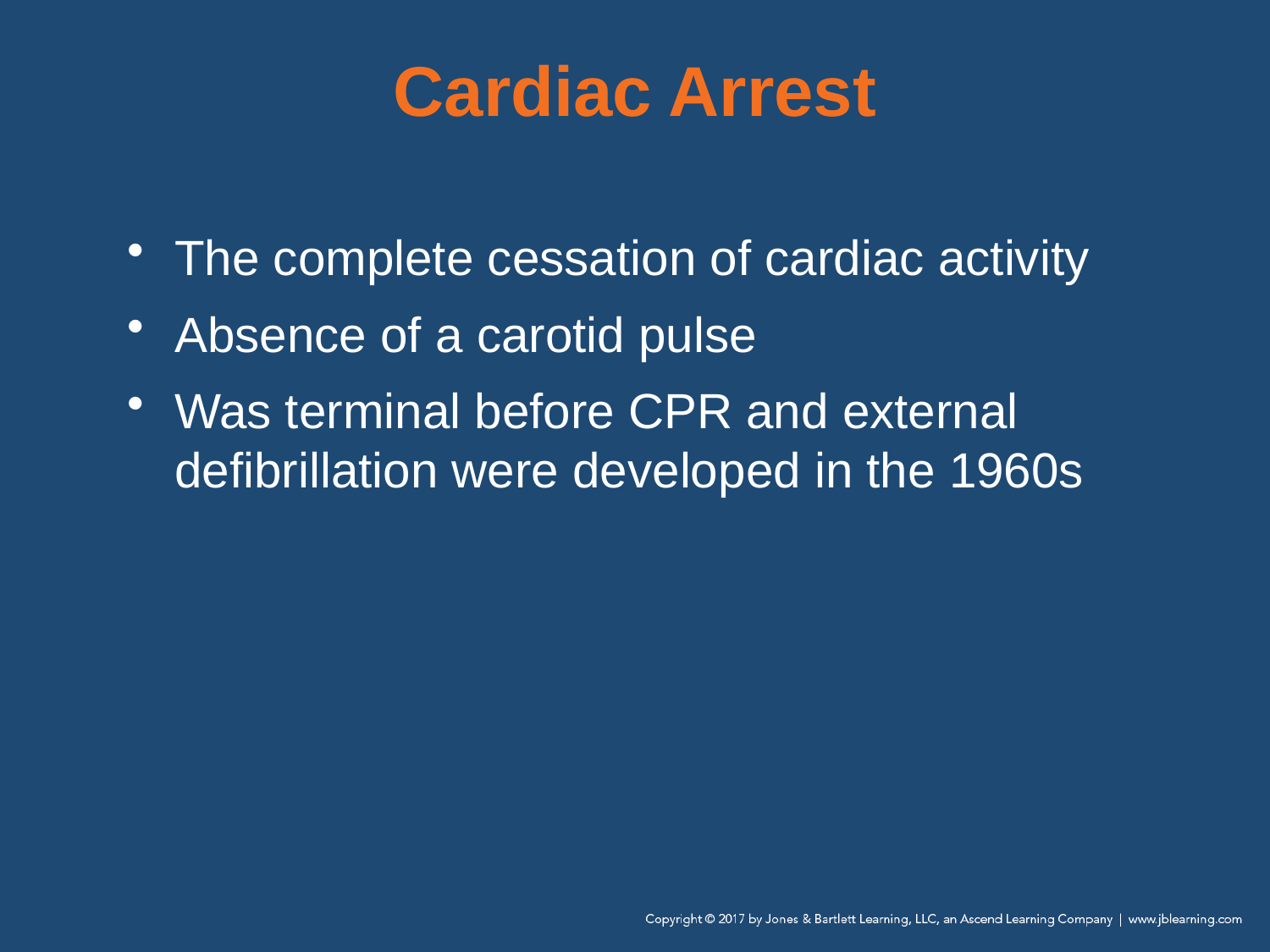

# Cardiac Arrest
The complete cessation of cardiac activity
Absence of a carotid pulse
Was terminal before CPR and external defibrillation were developed in the 1960s